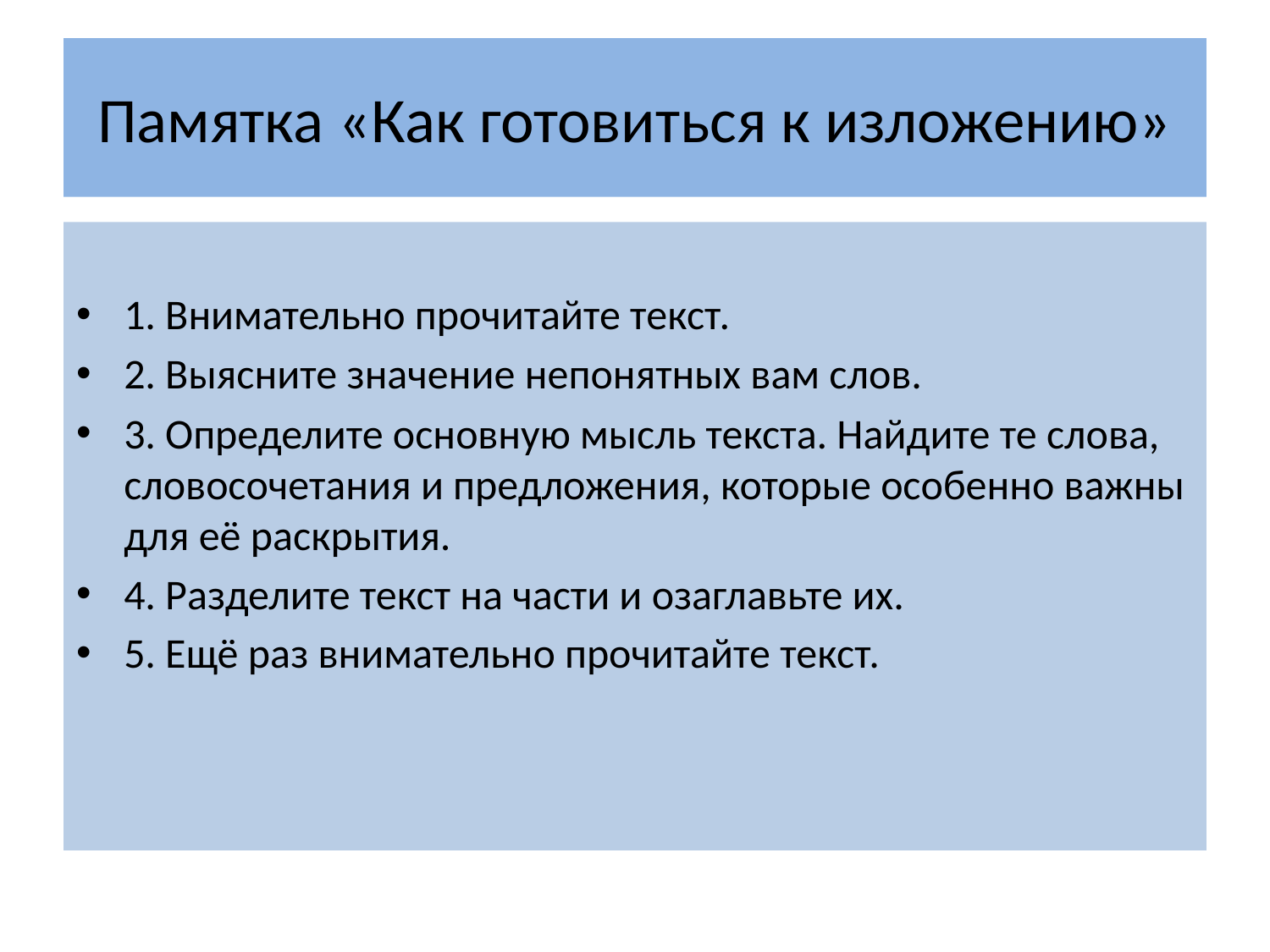

# Памятка «Как готовиться к изложению»

1. Внимательно прочитайте текст.
2. Выясните значение непонятных вам слов.
3. Определите основную мысль текста. Найдите те слова, словосочетания и предложения, которые особенно важны для её раскрытия.
4. Разделите текст на части и озаглавьте их.
5. Ещё раз внимательно прочитайте текст.